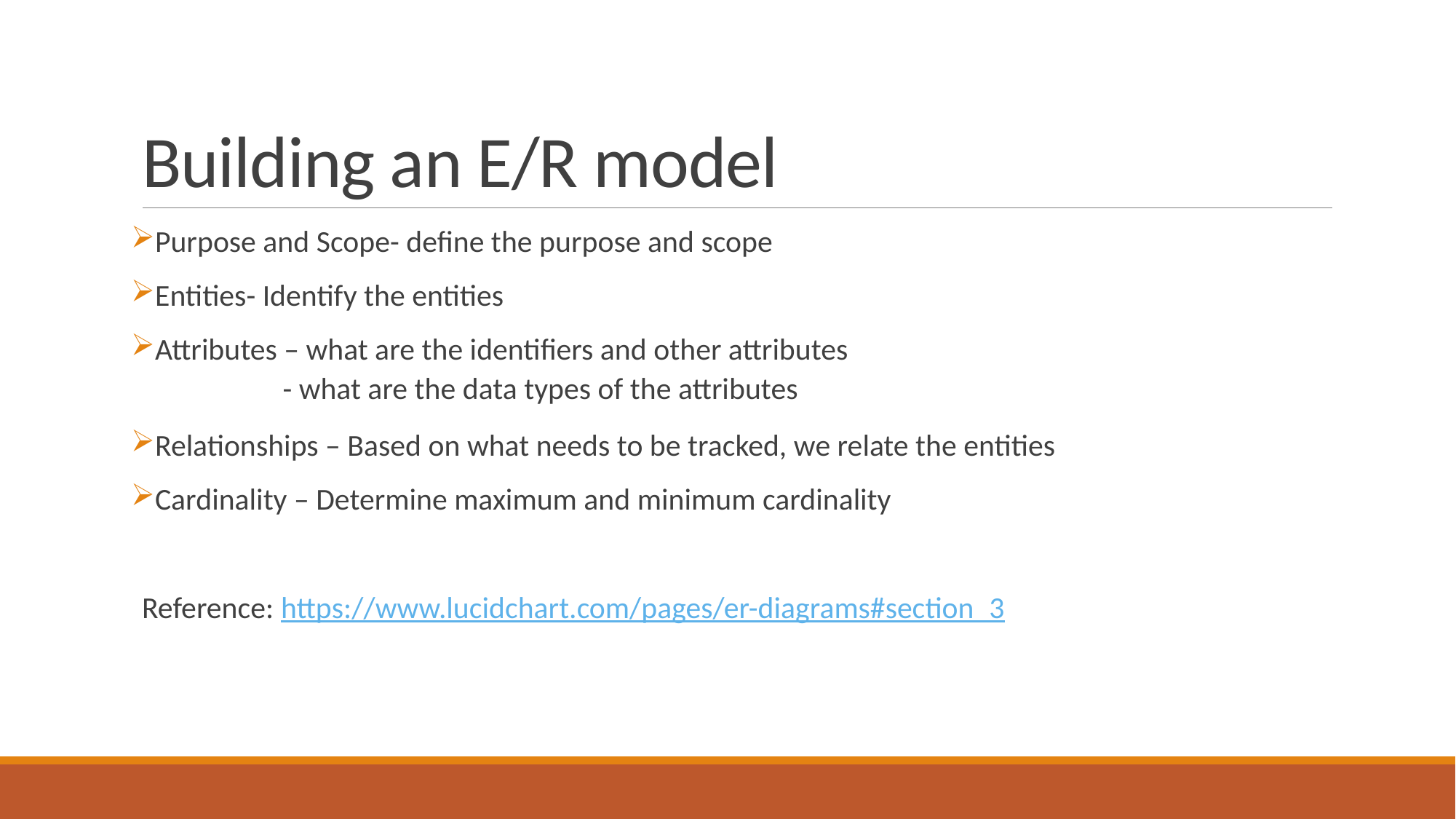

# Building an E/R model
Purpose and Scope- define the purpose and scope
Entities- Identify the entities
Attributes – what are the identifiers and other attributes
- what are the data types of the attributes
Relationships – Based on what needs to be tracked, we relate the entities
Cardinality – Determine maximum and minimum cardinality

Reference: https://www.lucidchart.com/pages/er-diagrams#section_3